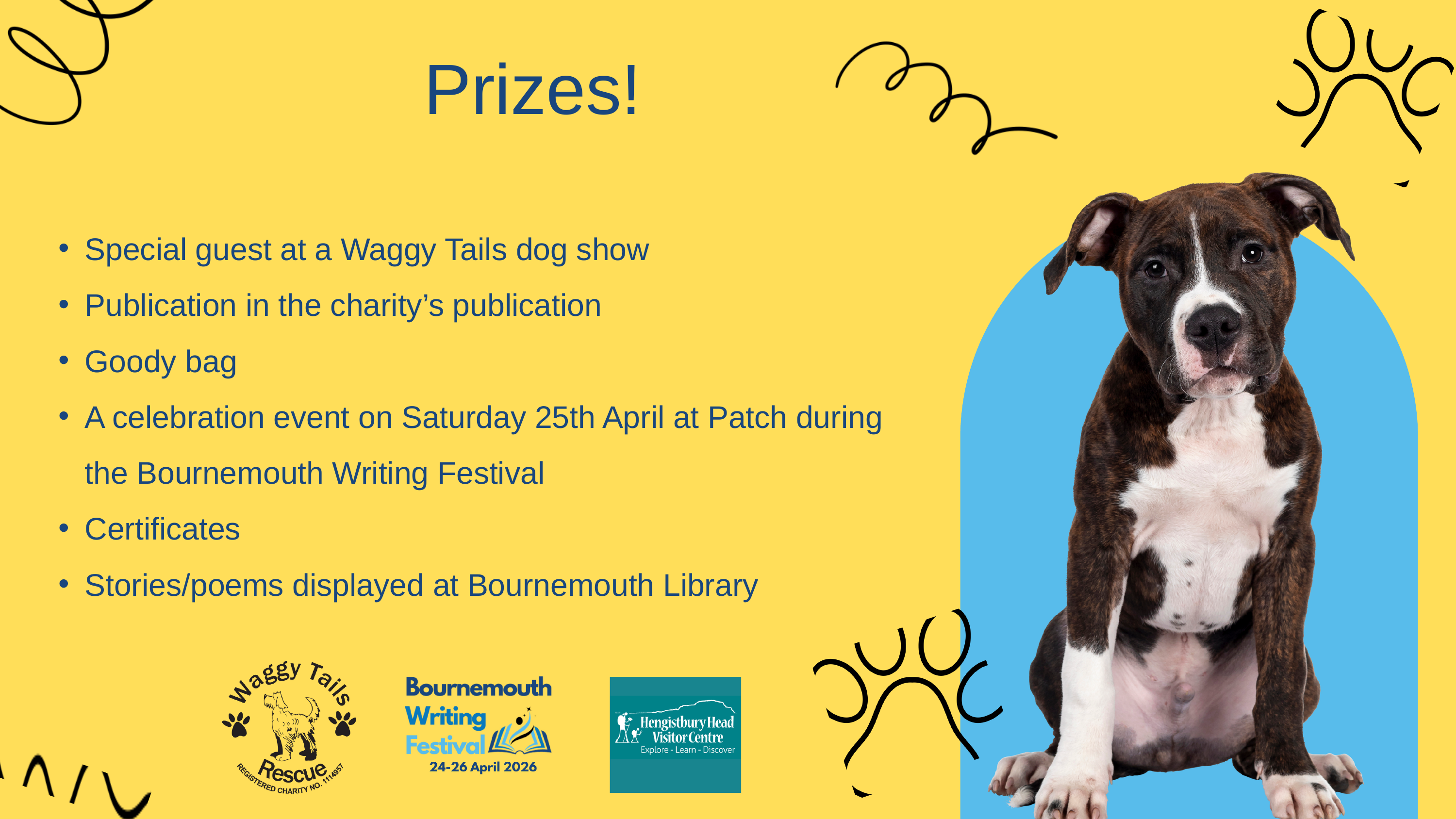

Prizes!

Special guest at a Waggy Tails dog show
Publication in the charity’s publication
Goody bag
A celebration event on Saturday 25th April at Patch during the Bournemouth Writing Festival
Certificates
Stories/poems displayed at Bournemouth Library